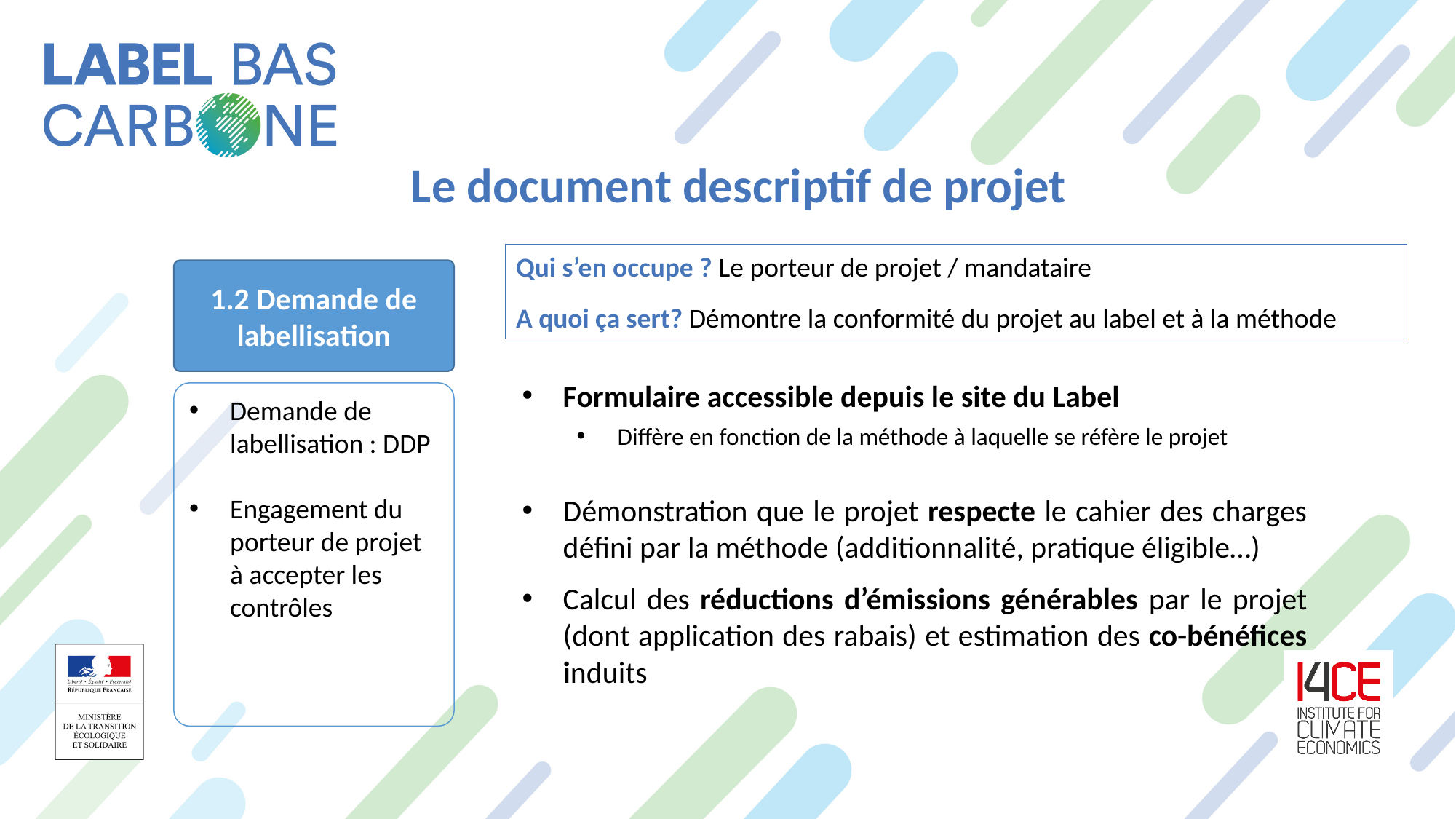

Le document descriptif de projet

Qui s’en occupe ? Le porteur de projet / mandataire
A quoi ça sert? Démontre la conformité du projet au label et à la méthode
1.2 Demande de labellisation
Formulaire accessible depuis le site du Label
Diffère en fonction de la méthode à laquelle se réfère le projet

Démonstration que le projet respecte le cahier des charges défini par la méthode (additionnalité, pratique éligible…)
Calcul des réductions d’émissions générables par le projet (dont application des rabais) et estimation des co-bénéfices induits
Demande de labellisation : DDP

Engagement du porteur de projet à accepter les contrôles